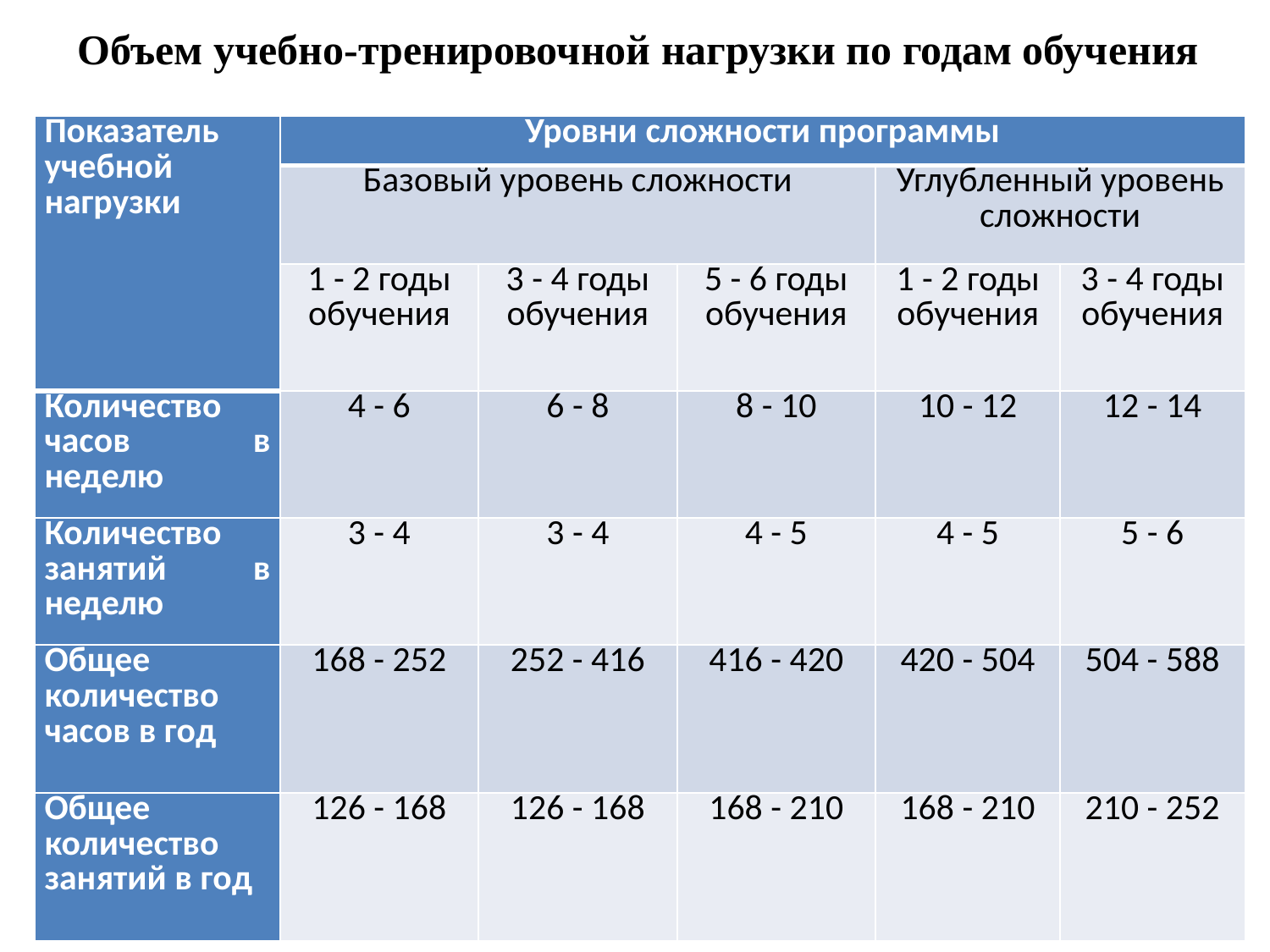

Объем учебно-тренировочной нагрузки по годам обучения
| Показатель учебной нагрузки | Уровни сложности программы |  |  |  |  |
| --- | --- | --- | --- | --- | --- |
|  | Базовый уровень сложности |  |  | Углубленный уровень сложности |  |
|  | 1 - 2 годы обучения | 3 - 4 годы обучения | 5 - 6 годы обучения | 1 - 2 годы обучения | 3 - 4 годы обучения |
| Количество часов в неделю | 4 - 6 | 6 - 8 | 8 - 10 | 10 - 12 | 12 - 14 |
| Количество занятий в неделю | 3 - 4 | 3 - 4 | 4 - 5 | 4 - 5 | 5 - 6 |
| Общее количество часов в год | 168 - 252 | 252 - 416 | 416 - 420 | 420 - 504 | 504 - 588 |
| Общее количество занятий в год | 126 - 168 | 126 - 168 | 168 - 210 | 168 - 210 | 210 - 252 |